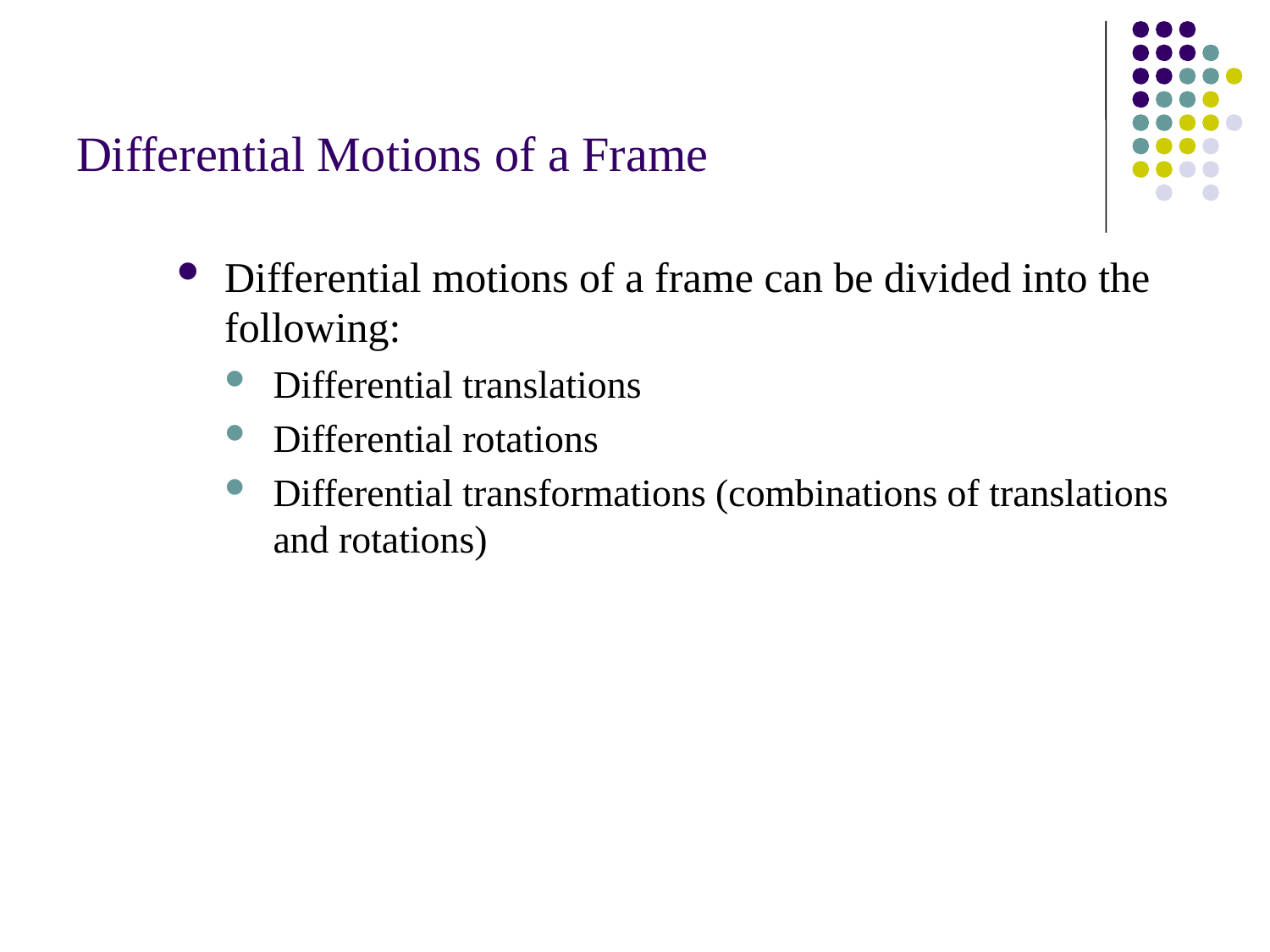

# Differential Motions of a Frame
Differential motions of a frame can be divided into the following:
Differential translations
Differential rotations
Differential transformations (combinations of translations and rotations)